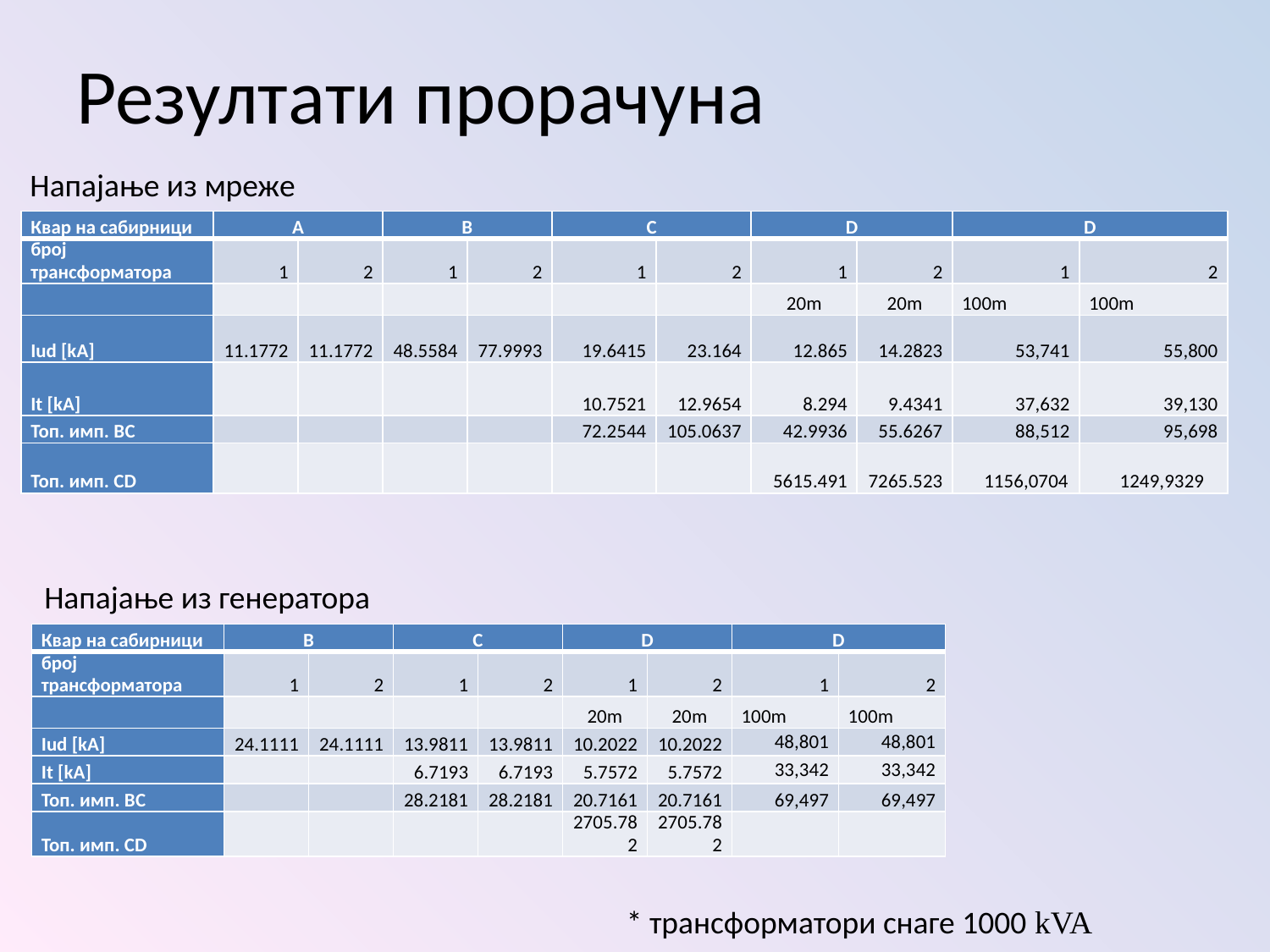

# Резултати прорачуна
Напајање из мреже
| Квар на сабирници | A |  | B |  | C |  | D |  | D |  |
| --- | --- | --- | --- | --- | --- | --- | --- | --- | --- | --- |
| број трансформатора | 1 | 2 | 1 | 2 | 1 | 2 | 1 | 2 | 1 | 2 |
|  |  |  |  |  |  |  | 20m | 20m | 100m | 100m |
| Iud [kA] | 11.1772 | 11.1772 | 48.5584 | 77.9993 | 19.6415 | 23.164 | 12.865 | 14.2823 | 53,741 | 55,800 |
| It [kA] |  |  |  |  | 10.7521 | 12.9654 | 8.294 | 9.4341 | 37,632 | 39,130 |
| Топ. имп. BC |  |  |  |  | 72.2544 | 105.0637 | 42.9936 | 55.6267 | 88,512 | 95,698 |
| Топ. имп. CD |  |  |  |  |  |  | 5615.491 | 7265.523 | 1156,0704 | 1249,9329 |

Напајање из генератора
| Квар на сабирници | B |  | C |  | D |  | D |  |
| --- | --- | --- | --- | --- | --- | --- | --- | --- |
| број трансформатора | 1 | 2 | 1 | 2 | 1 | 2 | 1 | 2 |
|  |  |  |  |  | 20m | 20m | 100m | 100m |
| Iud [kA] | 24.1111 | 24.1111 | 13.9811 | 13.9811 | 10.2022 | 10.2022 | 48,801 | 48,801 |
| It [kA] |  |  | 6.7193 | 6.7193 | 5.7572 | 5.7572 | 33,342 | 33,342 |
| Топ. имп. BC |  |  | 28.2181 | 28.2181 | 20.7161 | 20.7161 | 69,497 | 69,497 |
| Топ. имп. CD |  |  |  |  | 2705.782 | 2705.782 |  |  |
* трансформатори снаге 1000 kVA